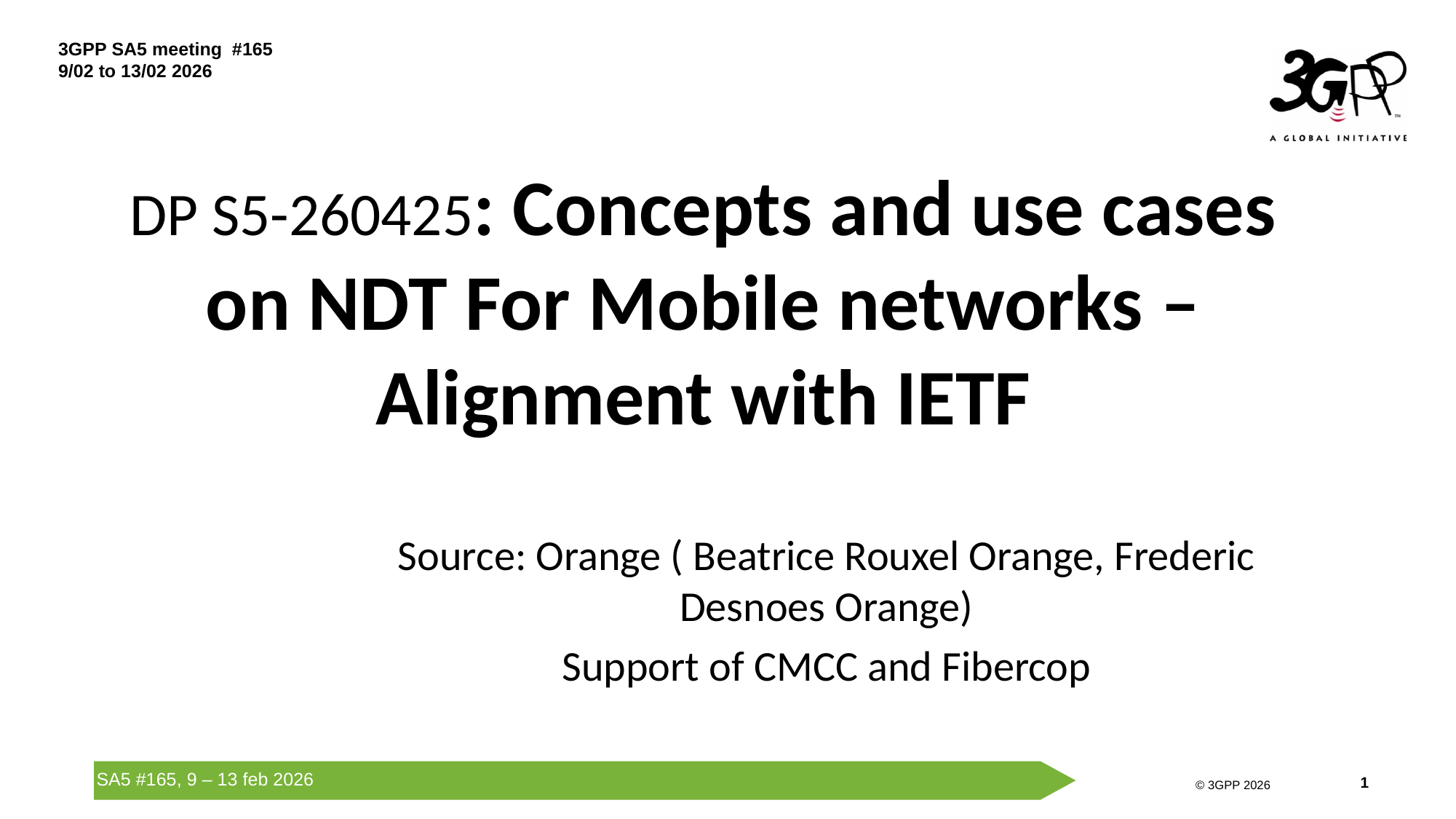

DP S5-260425: Concepts and use cases on NDT For Mobile networks – Alignment with IETF
Source: Orange ( Beatrice Rouxel Orange, Frederic Desnoes Orange)
Support of CMCC and Fibercop